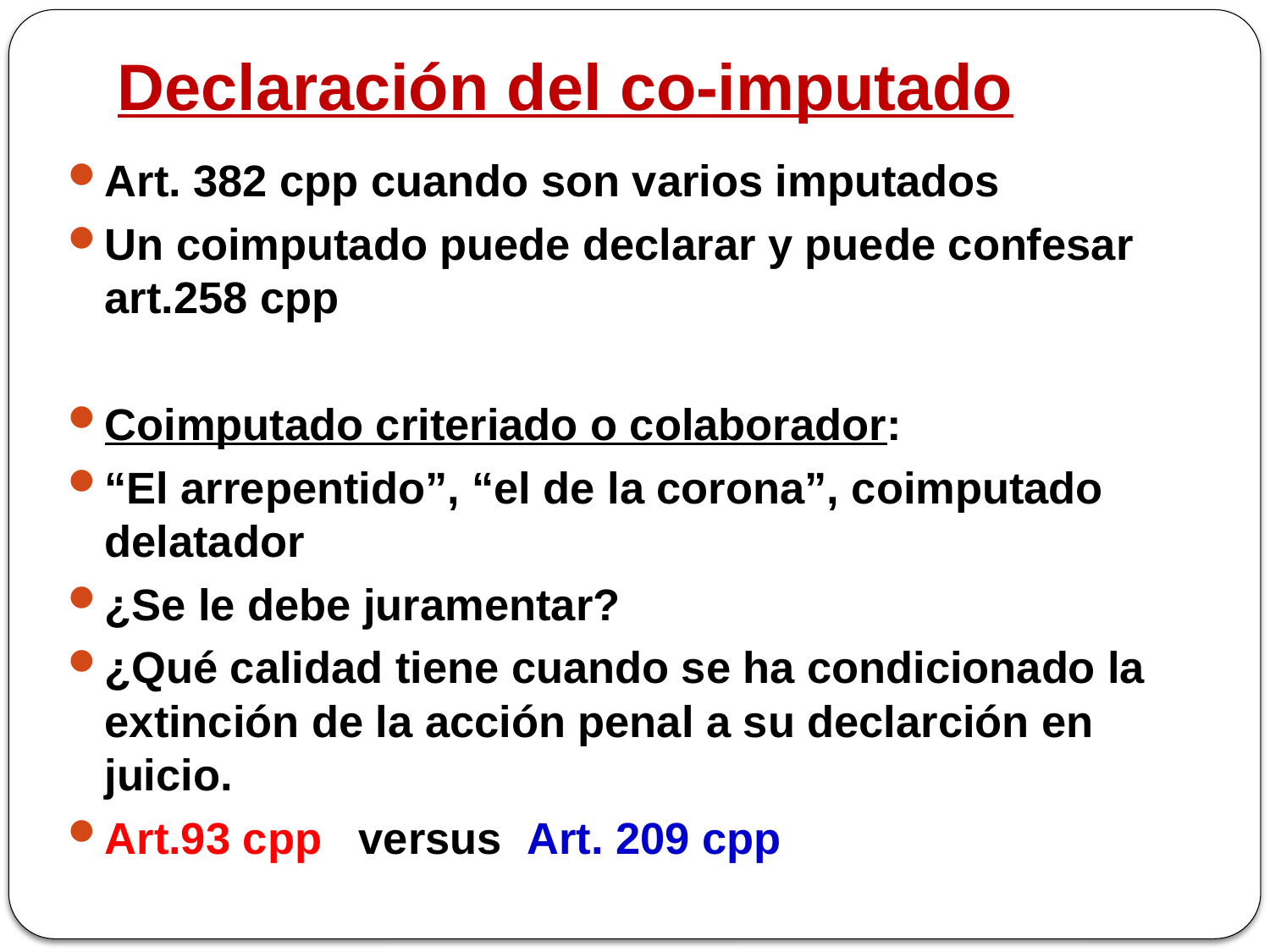

# Declaración del co-imputado
Art. 382 cpp cuando son varios imputados
Un coimputado puede declarar y puede confesar art.258 cpp

Coimputado criteriado o colaborador:
“El arrepentido”, “el de la corona”, coimputado delatador
¿Se le debe juramentar?
¿Qué calidad tiene cuando se ha condicionado la extinción de la acción penal a su declarción en juicio.
Art.93 cpp   versus  Art. 209 cpp